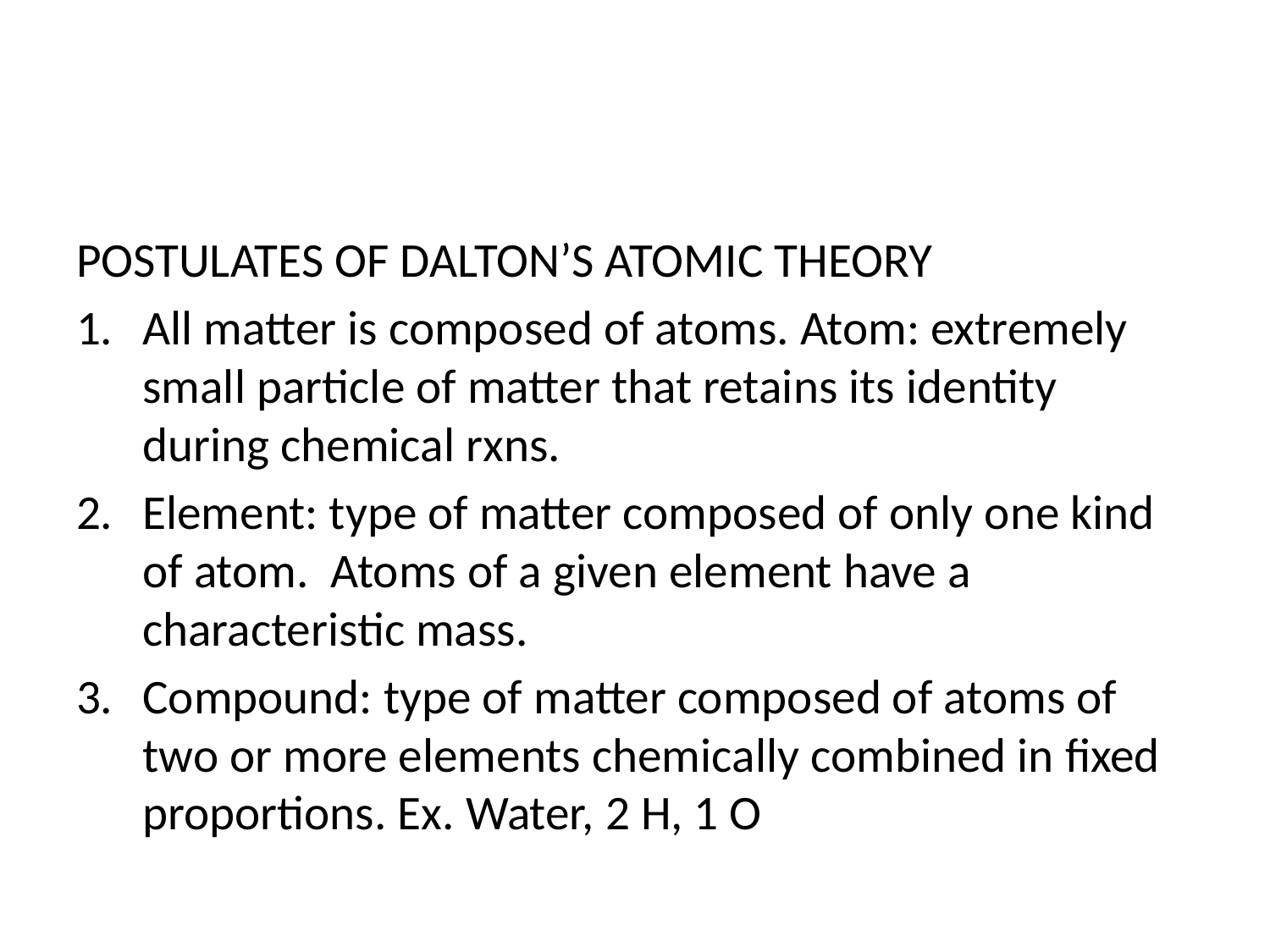

#
POSTULATES OF DALTON’S ATOMIC THEORY
All matter is composed of atoms. Atom: extremely small particle of matter that retains its identity during chemical rxns.
Element: type of matter composed of only one kind of atom.  Atoms of a given element have a characteristic mass.
Compound: type of matter composed of atoms of two or more elements chemically combined in fixed proportions. Ex. Water, 2 H, 1 O